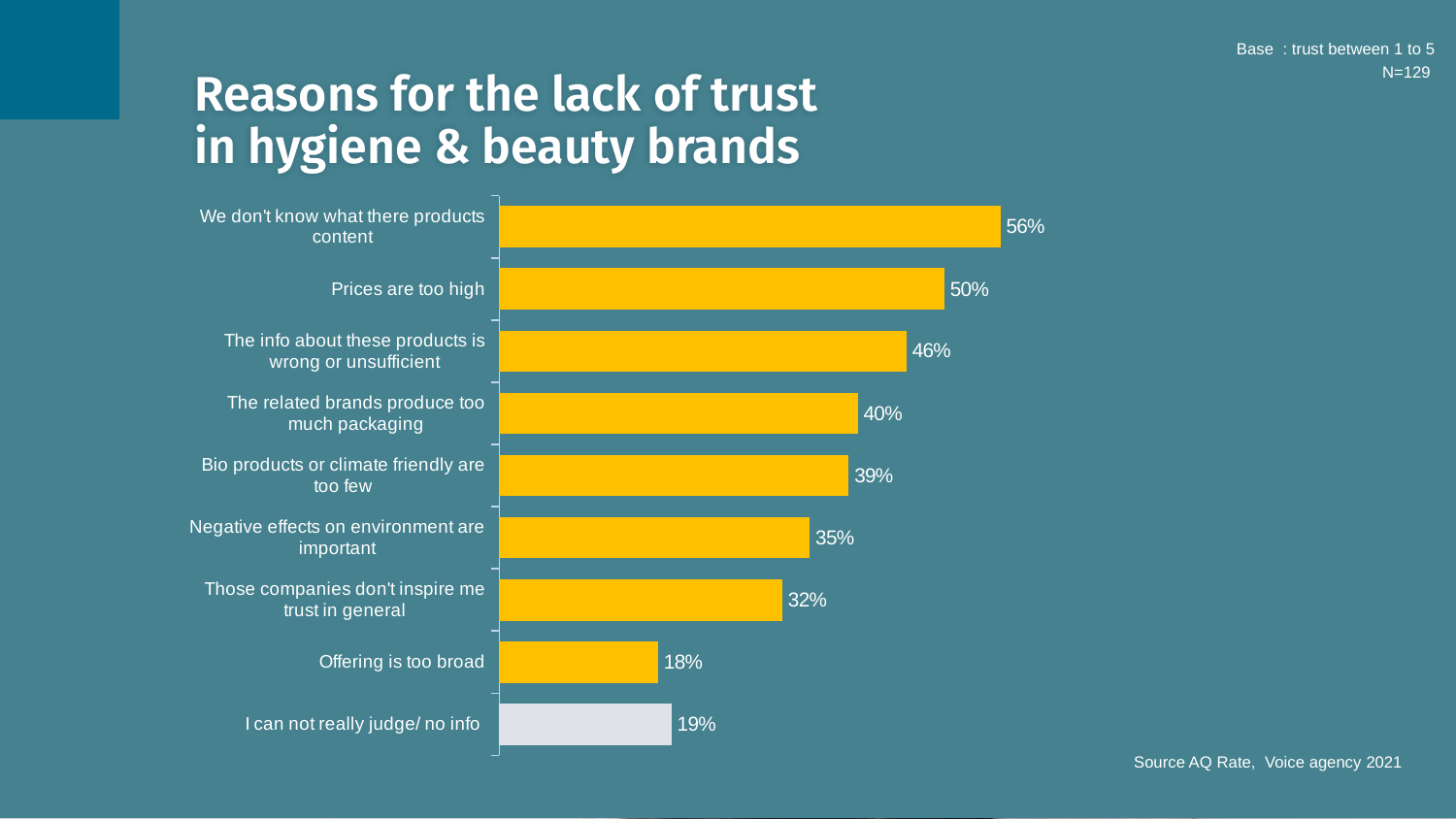

Base  : trust between 1 to 5
N=129
Reasons for the lack of trust
in hygiene & beauty brands

### Chart

| Category | 1 à 5 - Peu d'influence |
|---|---|
| We don't know what there products content | 0.565 |
| Prices are too high | 0.502 |
| The info about these products is wrong or unsufficient | 0.459 |
| The related brands produce too much packaging | 0.404 |
| Bio products or climate friendly are too few | 0.394 |
| Negative effects on environment are important | 0.35 |
| Those companies don't inspire me trust in general | 0.319 |
| Offering is too broad | 0.179 |
| I can not really judge/ no info  | 0.194 |
Source AQ Rate,  Voice agency 2021